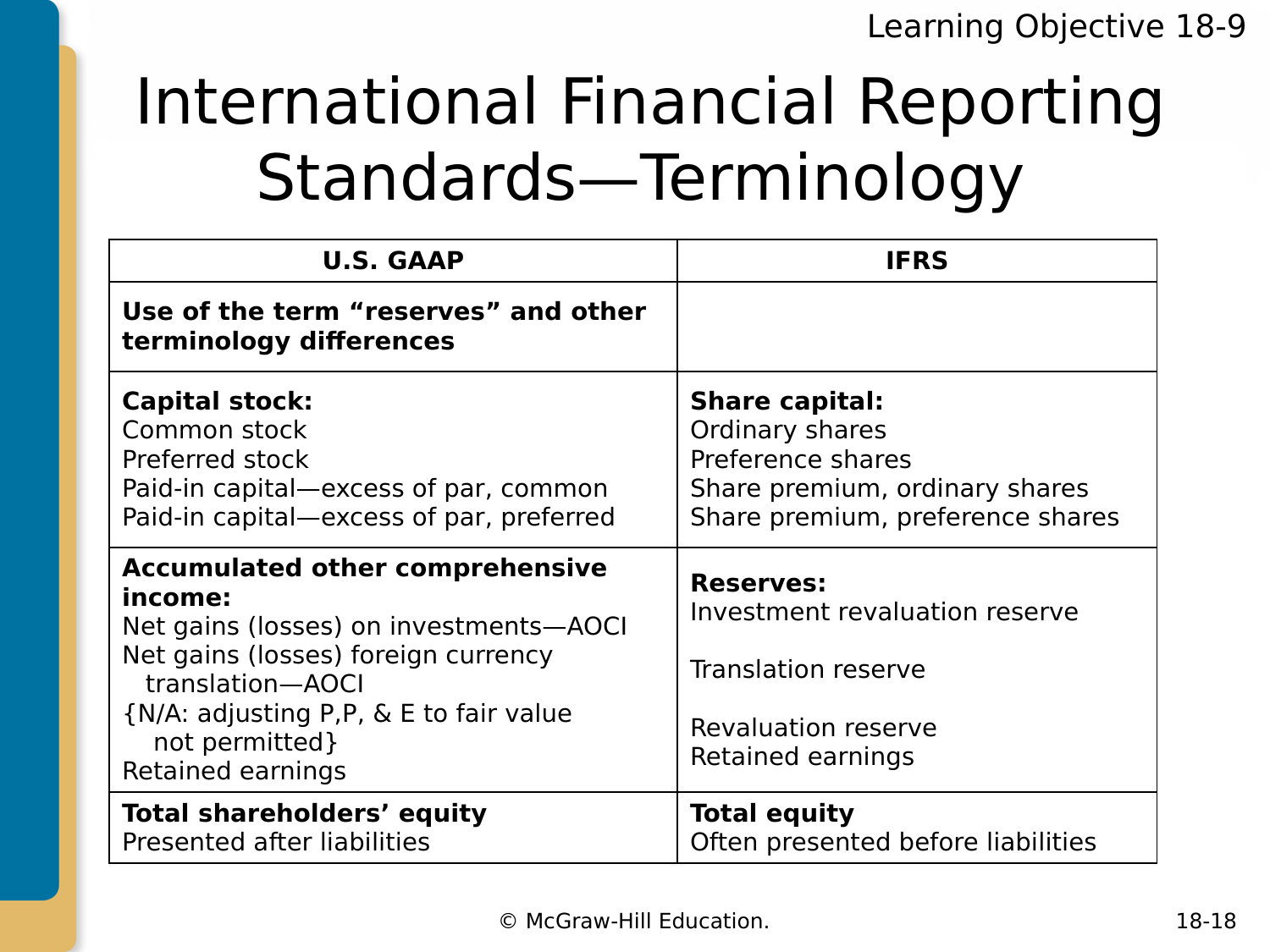

Learning Objective 18-9
# International Financial Reporting Standards—Terminology
| U.S. GAAP | IFRS |
| --- | --- |
| Use of the term “reserves” and other terminology differences |  |
| Capital stock: Common stock Preferred stock Paid-in capital—excess of par, common Paid-in capital—excess of par, preferred | Share capital: Ordinary shares Preference shares Share premium, ordinary shares Share premium, preference shares |
| Accumulated other comprehensive income: Net gains (losses) on investments—AOCI Net gains (losses) foreign currency translation—AOCI {N/A: adjusting P,P, & E to fair value not permitted} Retained earnings | Reserves: Investment revaluation reserve Translation reserve Revaluation reserve Retained earnings |
| Total shareholders’ equity Presented after liabilities | Total equity Often presented before liabilities |